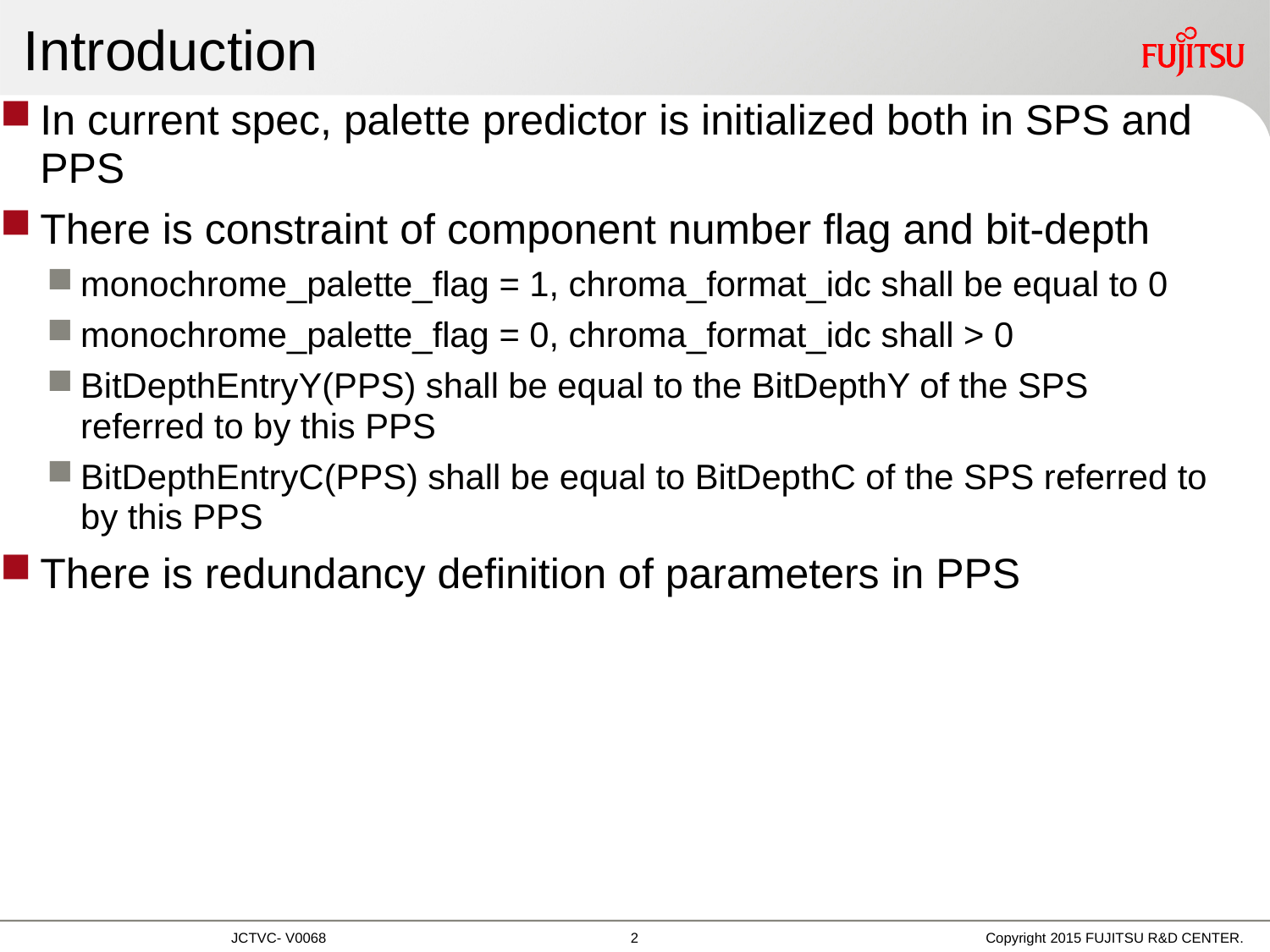

# Introduction
In current spec, palette predictor is initialized both in SPS and PPS
There is constraint of component number flag and bit-depth
monochrome_palette_flag = 1, chroma_format_idc shall be equal to 0
monochrome_palette_flag = 0, chroma_format_idc shall > 0
BitDepthEntryY(PPS) shall be equal to the BitDepthY of the SPS referred to by this PPS
BitDepthEntryC(PPS) shall be equal to BitDepthC of the SPS referred to by this PPS
There is redundancy definition of parameters in PPS

2
Copyright 2015 FUJITSU R&D CENTER.